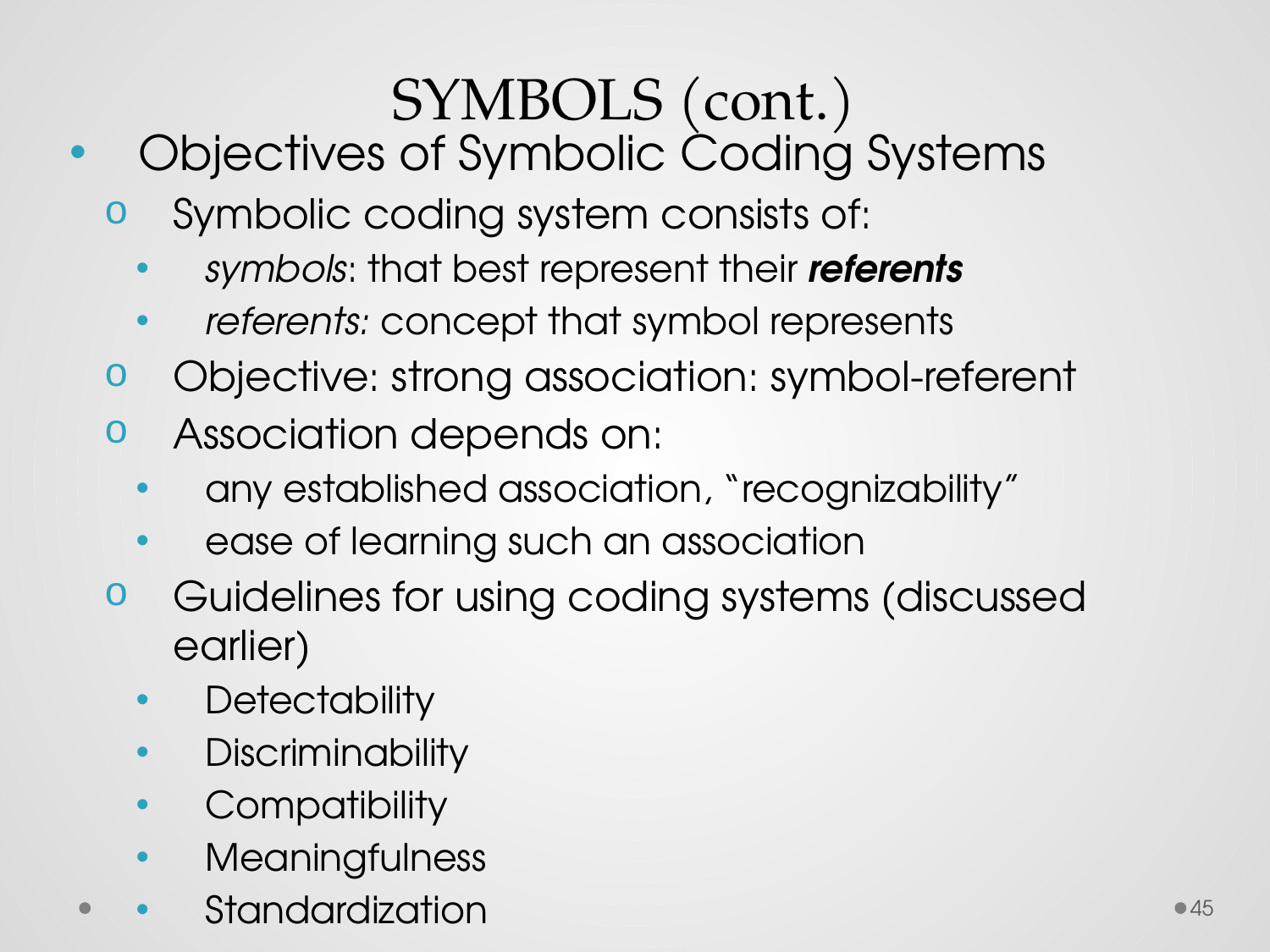

# SYMBOLS (cont.)

Objectives of Symbolic Coding Systems
Symbolic coding system consists of:
symbols: that best represent their referents
referents: concept that symbol represents
Objective: strong association: symbol-referent
Association depends on:
any established association, “recognizability”
ease of learning such an association
Guidelines for using coding systems (discussed earlier)
Detectability
Discriminability
Compatibility
Meaningfulness
Standardization
45